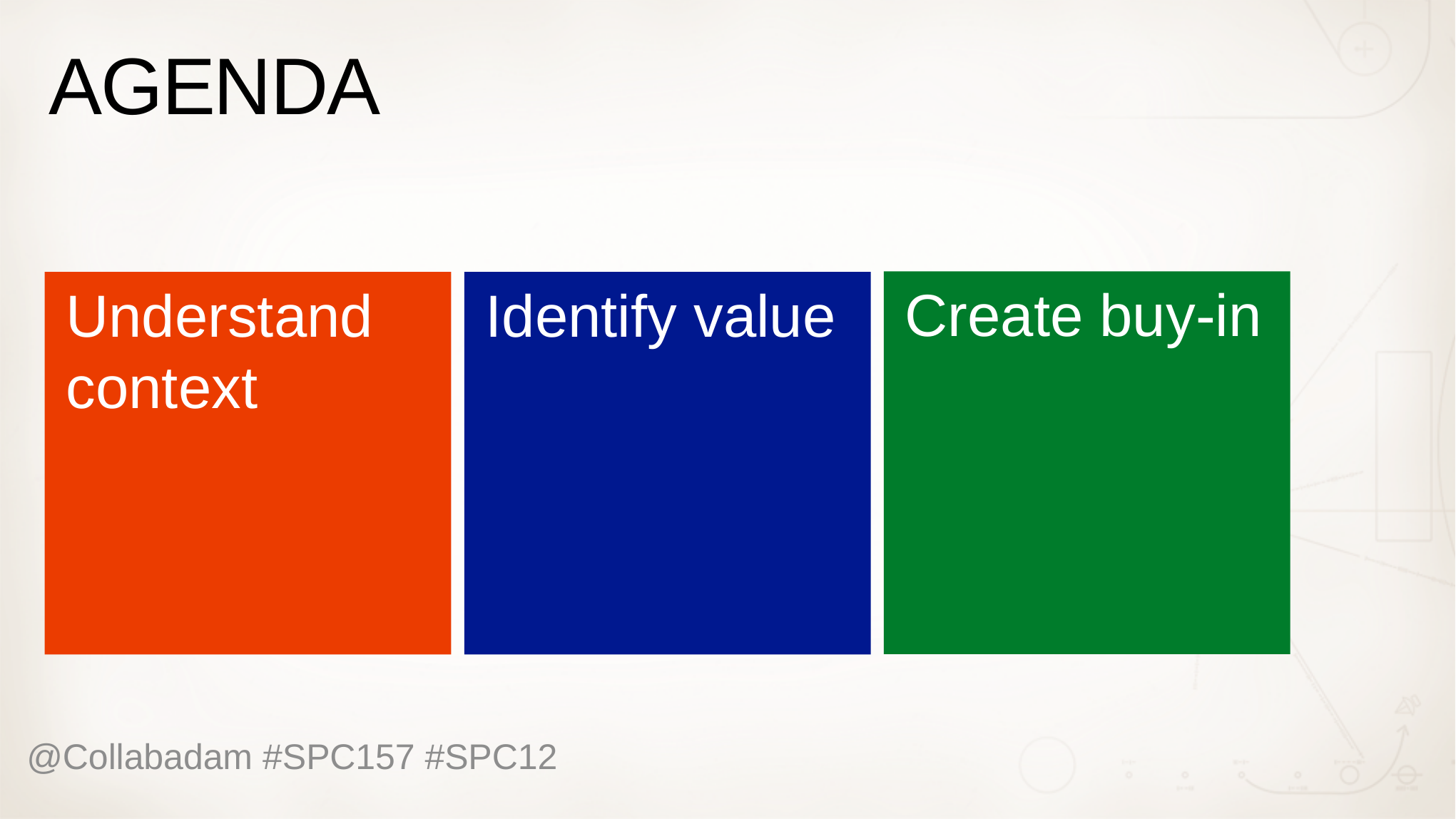

# AGENDA

Create buy-in
Understand context
Identify value